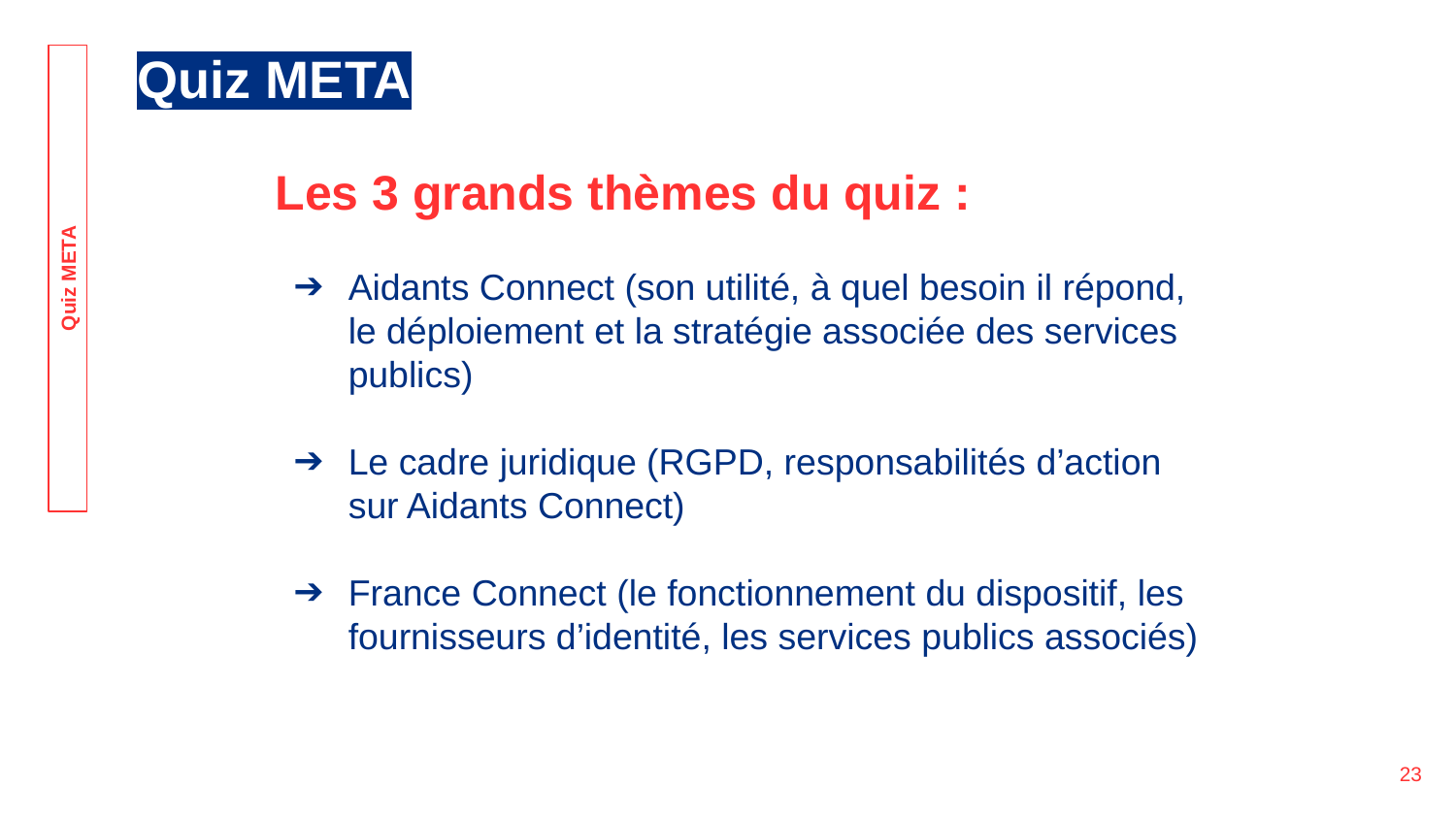

Quiz META
Les 3 grands thèmes du quiz :

Aidants Connect (son utilité, à quel besoin il répond, le déploiement et la stratégie associée des services publics)

Le cadre juridique (RGPD, responsabilités d’action sur Aidants Connect)
France Connect (le fonctionnement du dispositif, les fournisseurs d’identité, les services publics associés)
Quiz META
23